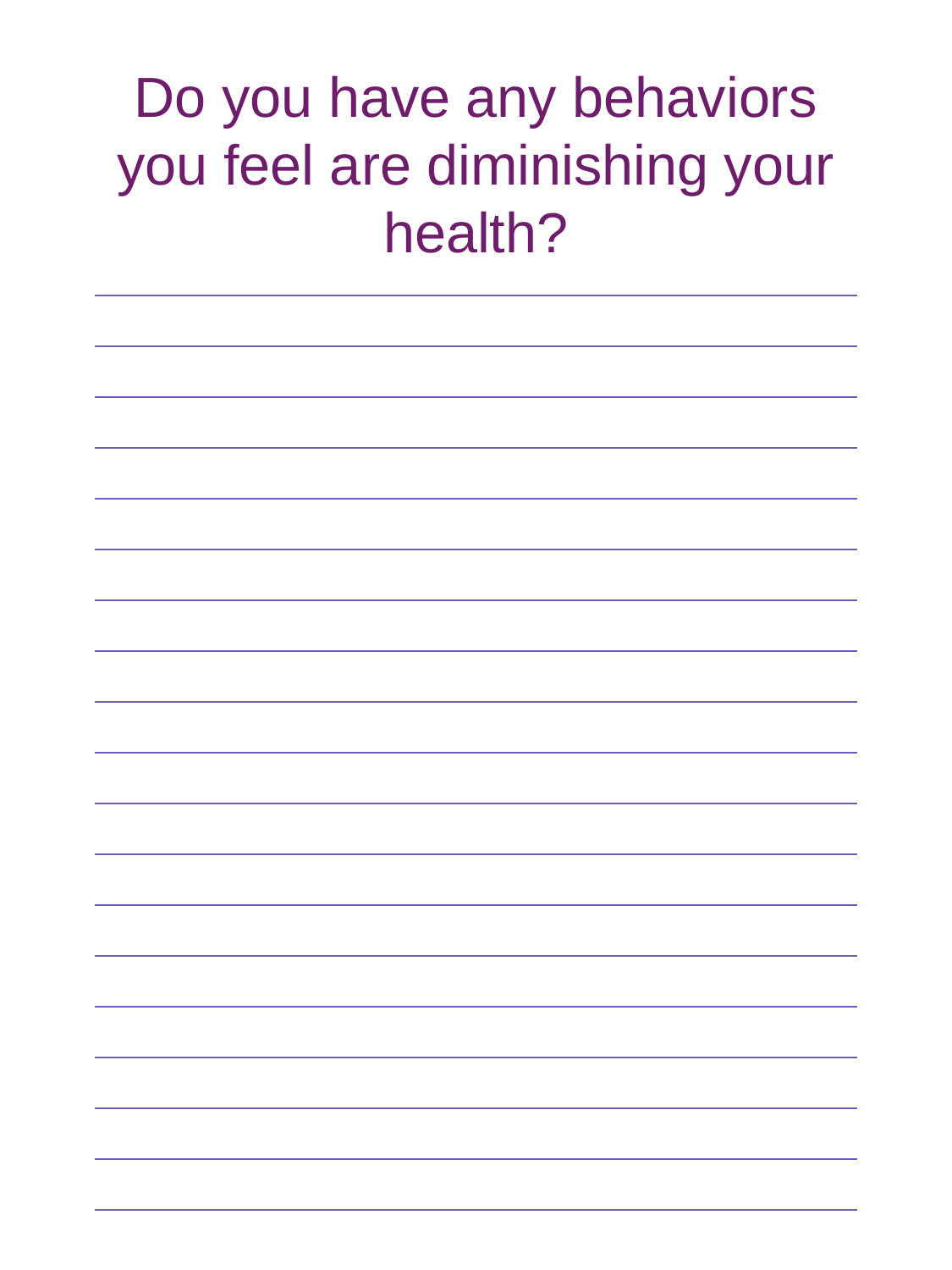

Do you have any behaviors you feel are diminishing your health?
|  |
| --- |
|  |
|  |
|  |
|  |
|  |
|  |
|  |
|  |
|  |
|  |
|  |
|  |
|  |
|  |
|  |
|  |
|  |